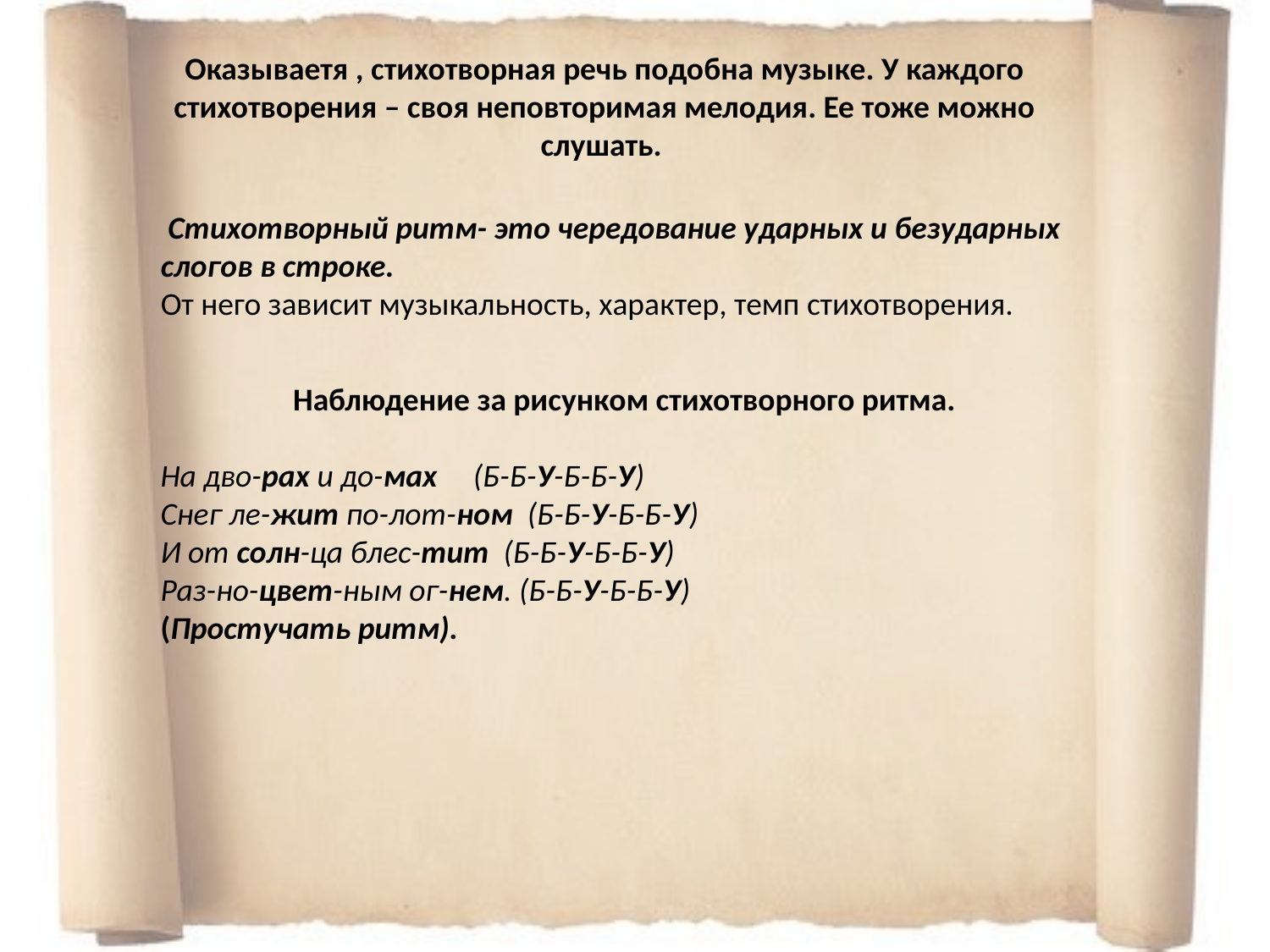

Оказываетя , стихотворная речь подобна музыке. У каждого стихотворения – своя неповторимая мелодия. Ее тоже можно слушать.
 Стихотворный ритм- это чередование ударных и безударных слогов в строке.
От него зависит музыкальность, характер, темп стихотворения.

Наблюдение за рисунком стихотворного ритма.

На дво-рах и до-мах     (Б-Б-У-Б-Б-У)
Снег ле-жит по-лот-ном  (Б-Б-У-Б-Б-У)
И от солн-ца блес-тит  (Б-Б-У-Б-Б-У)
Раз-но-цвет-ным ог-нем. (Б-Б-У-Б-Б-У)
(Простучать ритм).